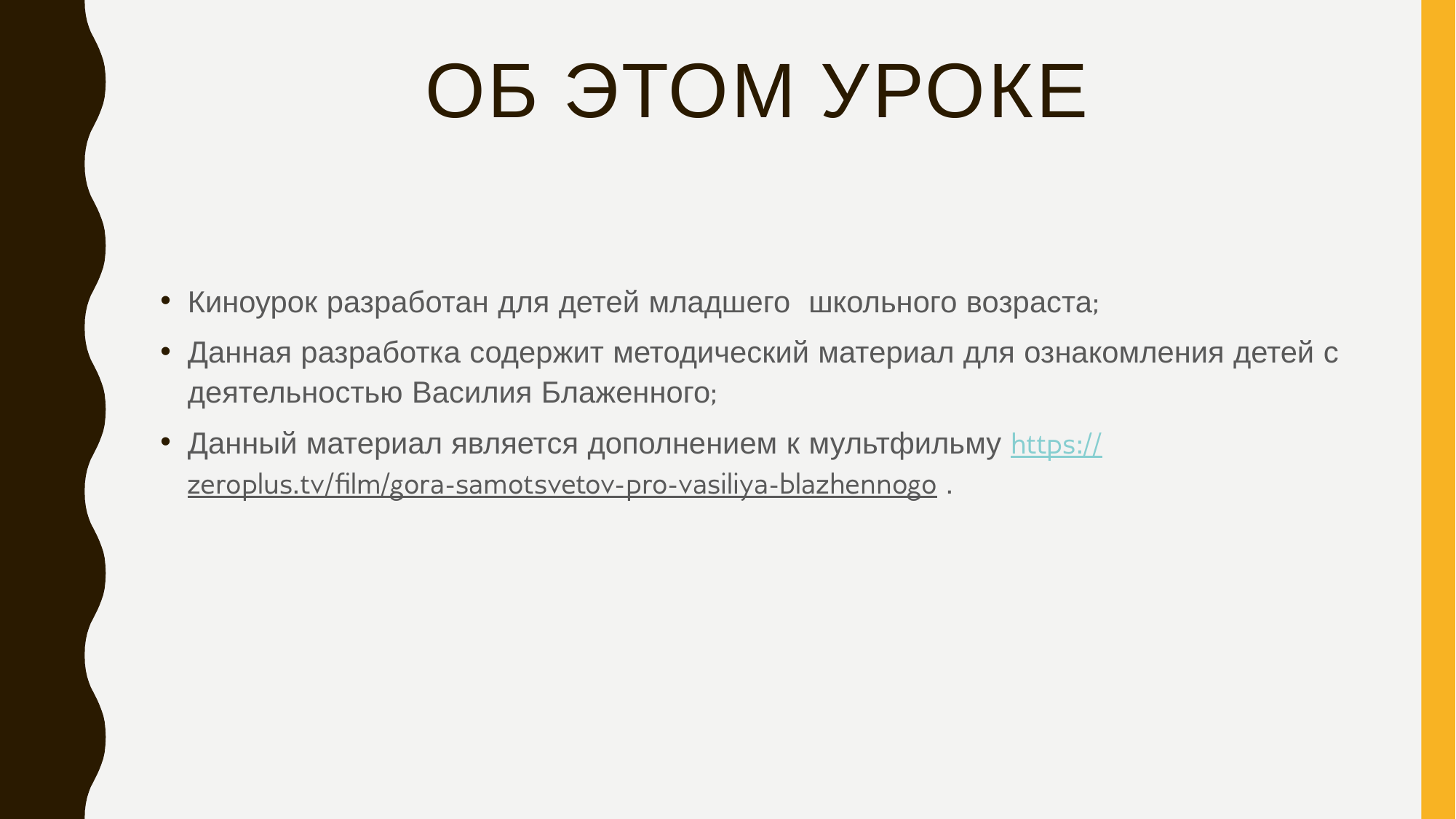

# Об этом уроке
Киноурок разработан для детей младшего  школьного возраста;
Данная разработка содержит методический материал для ознакомления детей с деятельностью Василия Блаженного;
Данный материал является дополнением к мультфильму https://zeroplus.tv/film/gora-samotsvetov-pro-vasiliya-blazhennogo .